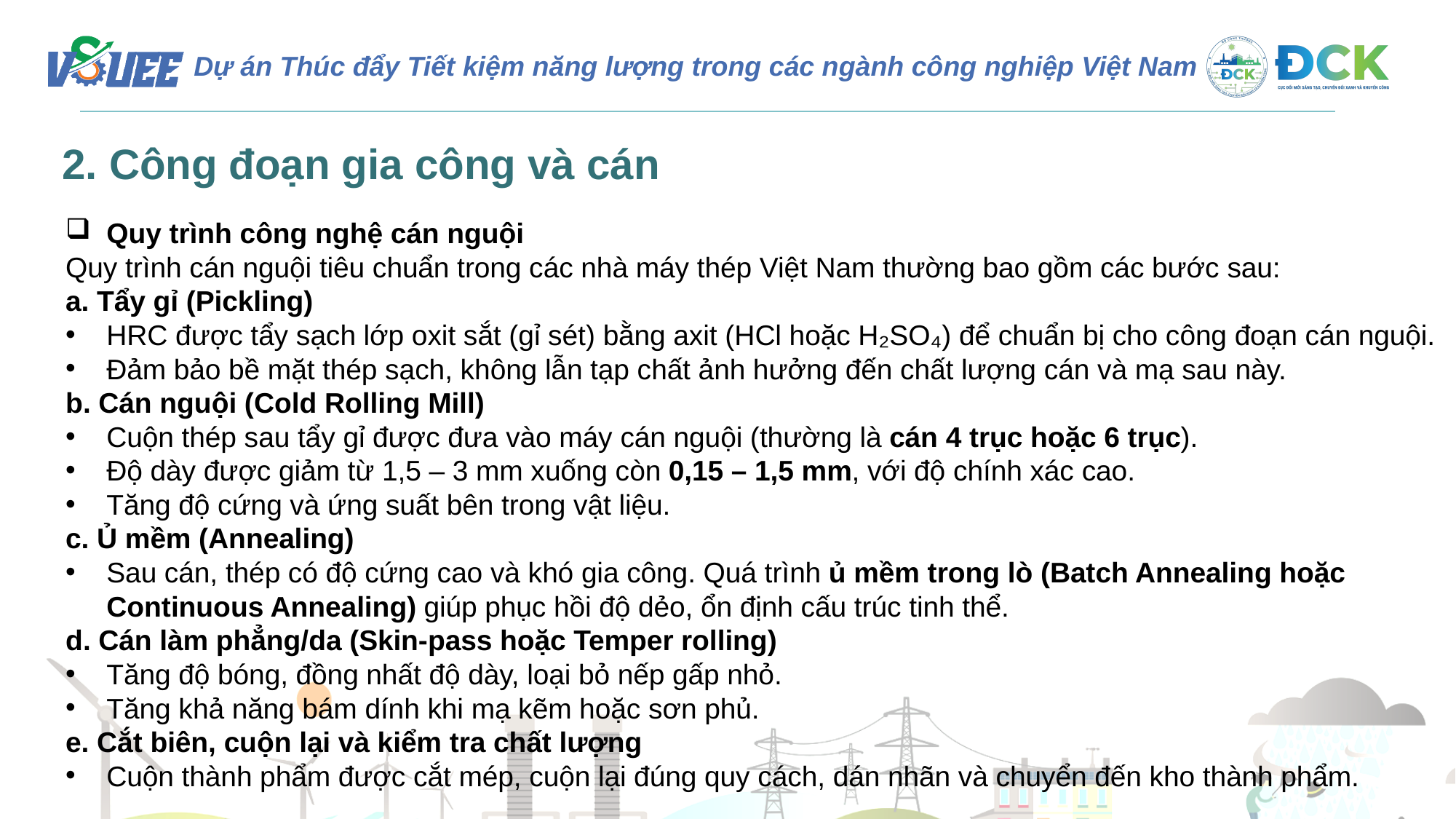

2. Công đoạn gia công và cán
Quy trình công nghệ cán nguội
Quy trình cán nguội tiêu chuẩn trong các nhà máy thép Việt Nam thường bao gồm các bước sau:
a. Tẩy gỉ (Pickling)
HRC được tẩy sạch lớp oxit sắt (gỉ sét) bằng axit (HCl hoặc H₂SO₄) để chuẩn bị cho công đoạn cán nguội.
Đảm bảo bề mặt thép sạch, không lẫn tạp chất ảnh hưởng đến chất lượng cán và mạ sau này.
b. Cán nguội (Cold Rolling Mill)
Cuộn thép sau tẩy gỉ được đưa vào máy cán nguội (thường là cán 4 trục hoặc 6 trục).
Độ dày được giảm từ 1,5 – 3 mm xuống còn 0,15 – 1,5 mm, với độ chính xác cao.
Tăng độ cứng và ứng suất bên trong vật liệu.
c. Ủ mềm (Annealing)
Sau cán, thép có độ cứng cao và khó gia công. Quá trình ủ mềm trong lò (Batch Annealing hoặc Continuous Annealing) giúp phục hồi độ dẻo, ổn định cấu trúc tinh thể.
d. Cán làm phẳng/da (Skin-pass hoặc Temper rolling)
Tăng độ bóng, đồng nhất độ dày, loại bỏ nếp gấp nhỏ.
Tăng khả năng bám dính khi mạ kẽm hoặc sơn phủ.
e. Cắt biên, cuộn lại và kiểm tra chất lượng
Cuộn thành phẩm được cắt mép, cuộn lại đúng quy cách, dán nhãn và chuyển đến kho thành phẩm.